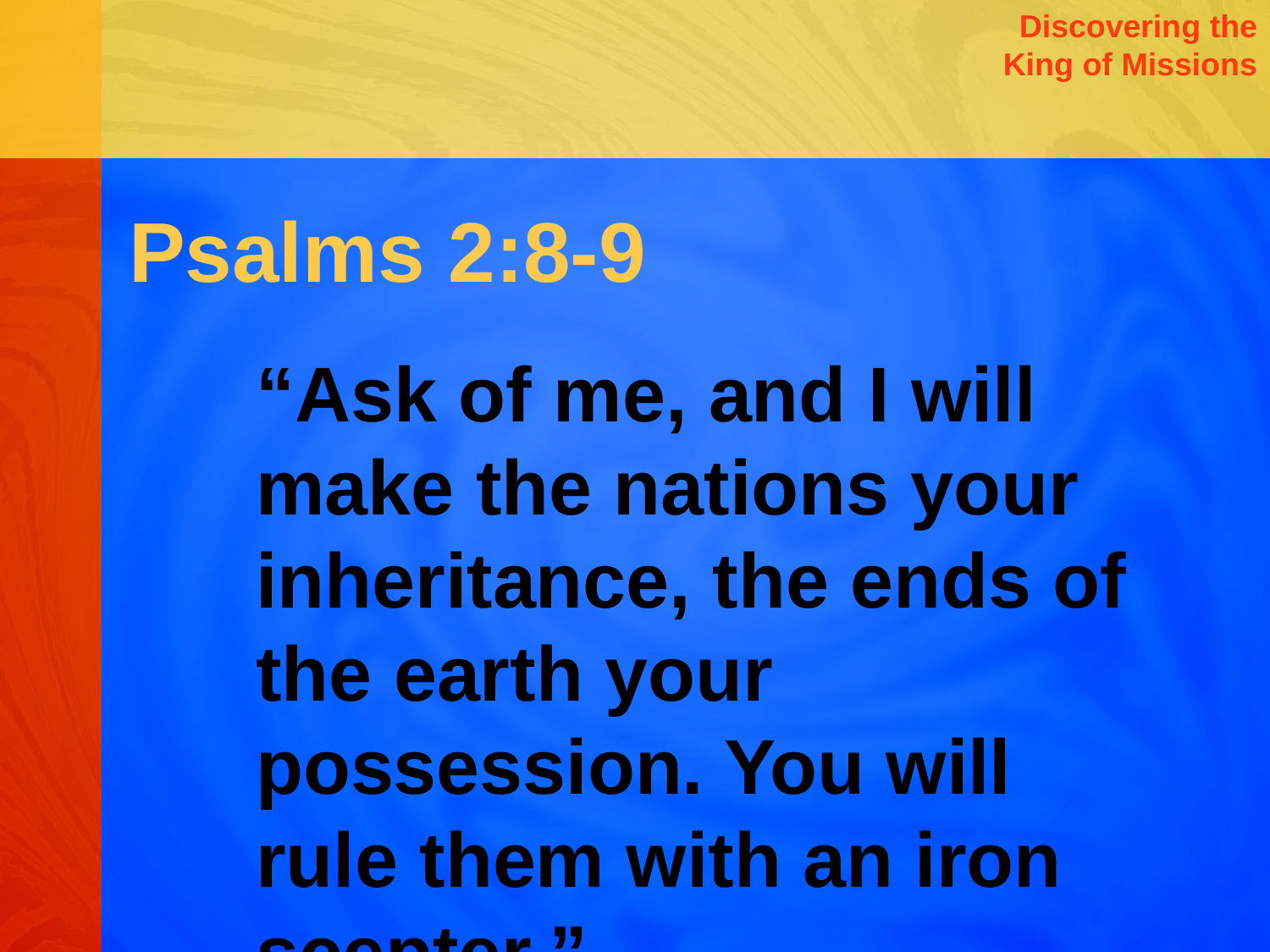

Discovering the King of Missions
Psalms 2:8-9
“Ask of me, and I will make the nations your inheritance, the ends of the earth your possession. You will rule them with an iron scepter.”